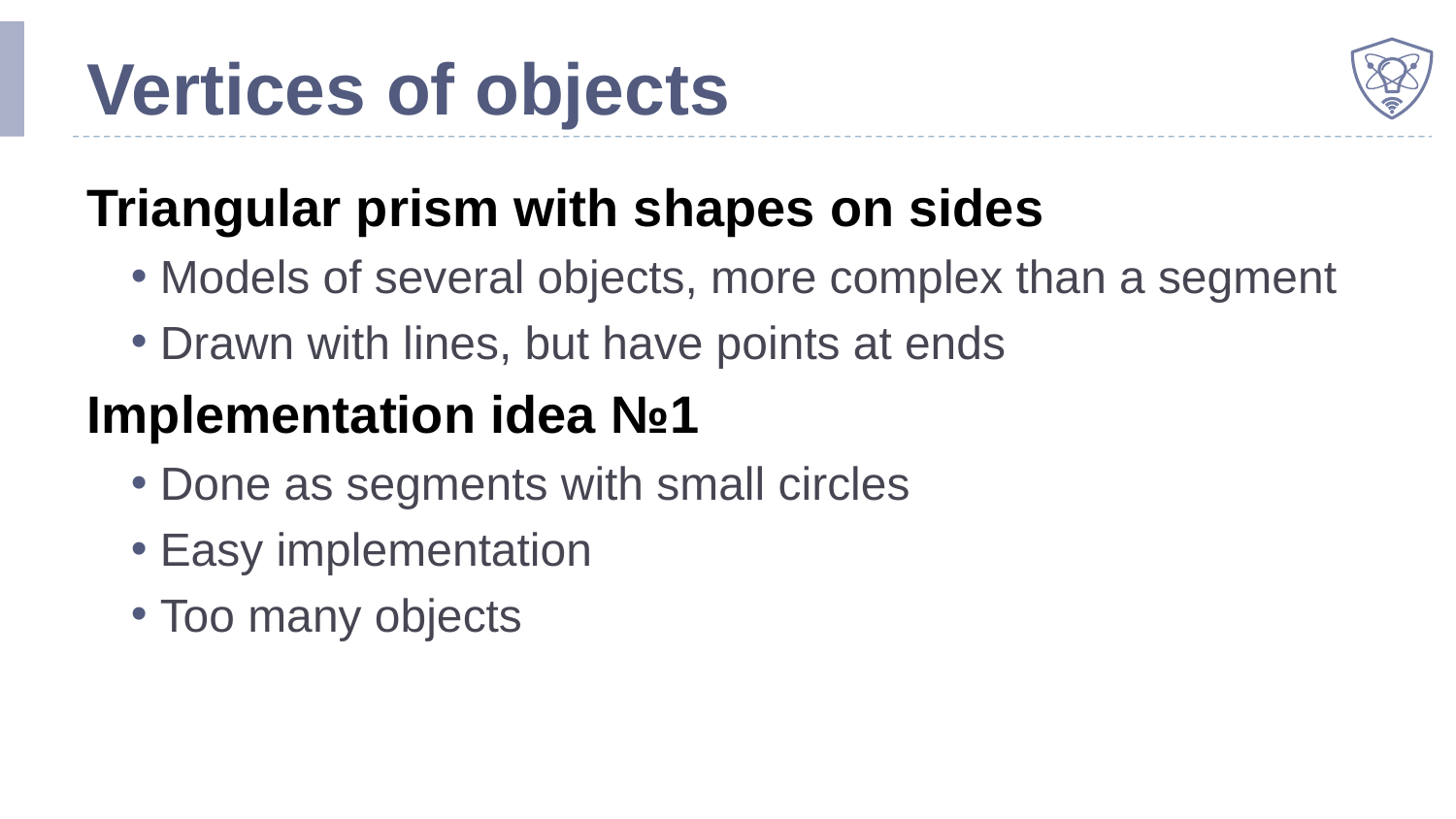

# Vertices of objects
Triangular prism with shapes on sides
Models of several objects, more complex than a segment
Drawn with lines, but have points at ends
Implementation idea №1
Done as segments with small circles
Easy implementation
Too many objects